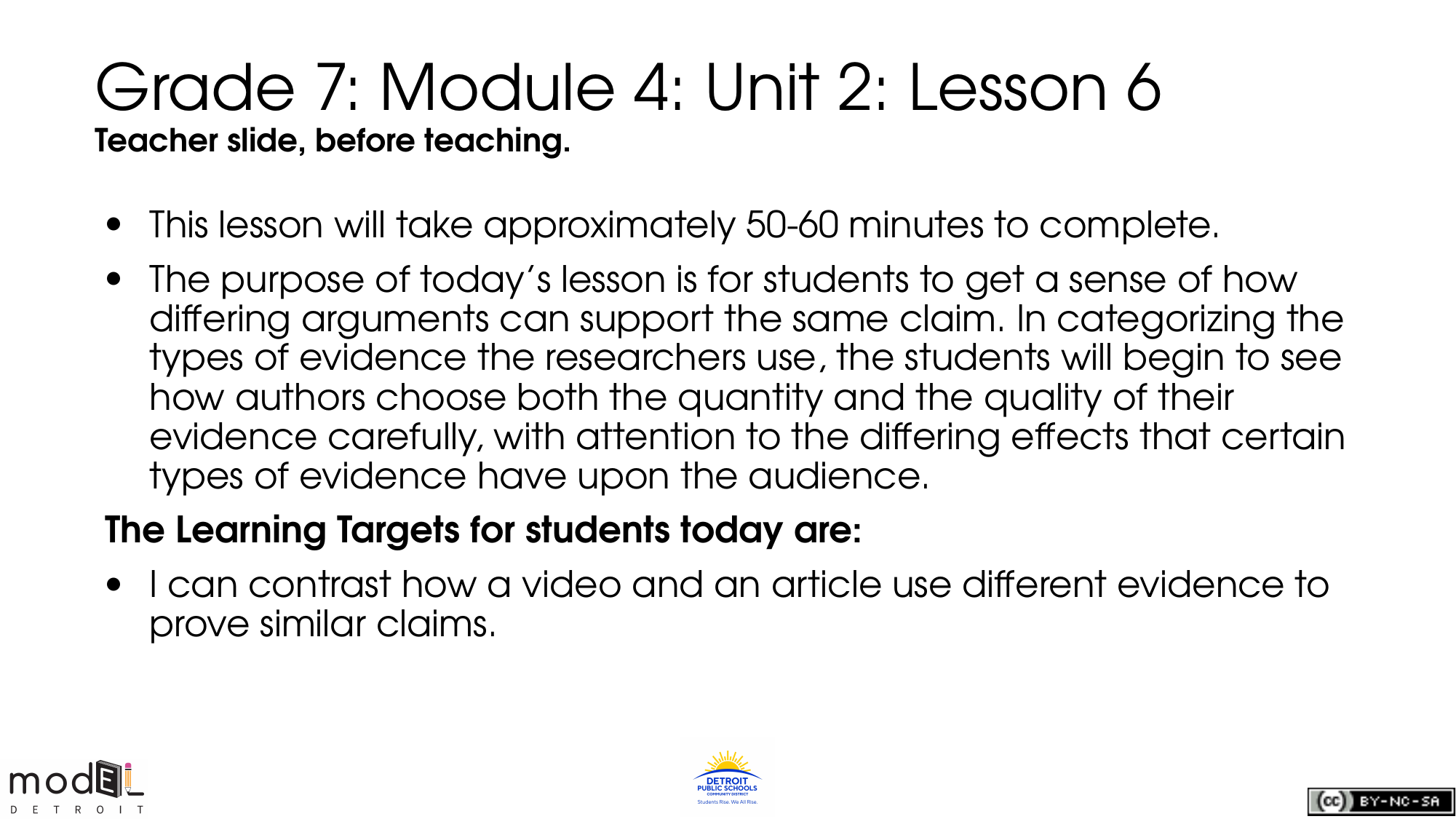

# Grade 7: Module 4: Unit 2: Lesson 6
Teacher slide, before teaching.
This lesson will take approximately 50-60 minutes to complete.
The purpose of today’s lesson is for students to get a sense of how differing arguments can support the same claim. In categorizing the types of evidence the researchers use, the students will begin to see how authors choose both the quantity and the quality of their evidence carefully, with attention to the differing effects that certain types of evidence have upon the audience.
 The Learning Targets for students today are:
I can contrast how a video and an article use different evidence to prove similar claims.